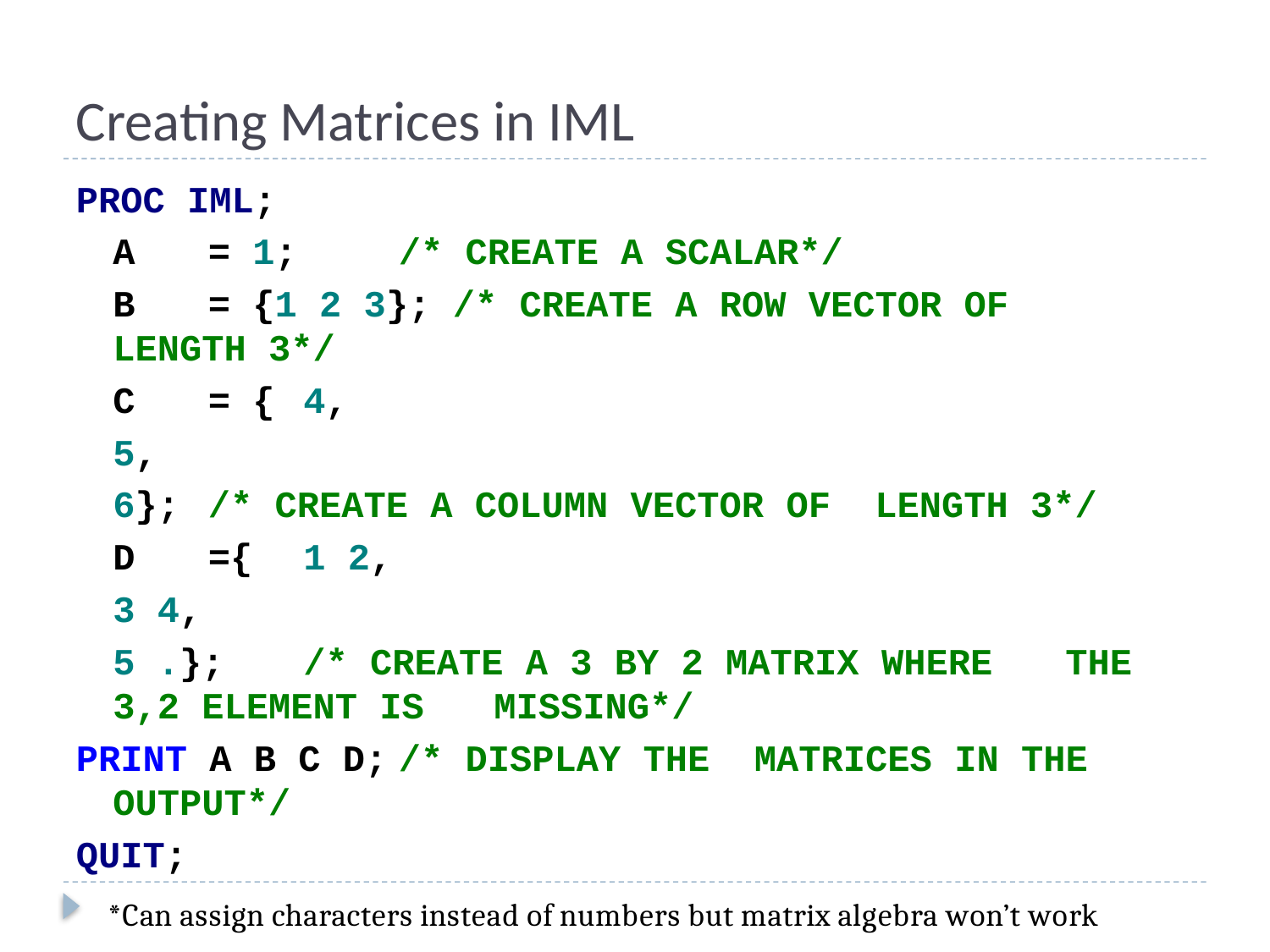

# Creating Matrices in IML
PROC IML;
	A	= 1; 		/* CREATE A SCALAR*/
	B	= {1 2 3}; /* CREATE A ROW VECTOR OF 					LENGTH 3*/
	C	= {	4,
			5,
			6};	/* CREATE A COLUMN VECTOR OF 				LENGTH 3*/
	D	={	1 2,
			3 4,
			5 .};	/* CREATE A 3 BY 2 MATRIX WHERE 				THE 3,2 ELEMENT IS 					MISSING*/
PRINT A B C D;	/* DISPLAY THE  MATRICES IN THE 				OUTPUT*/
QUIT;
*Can assign characters instead of numbers but matrix algebra won’t work